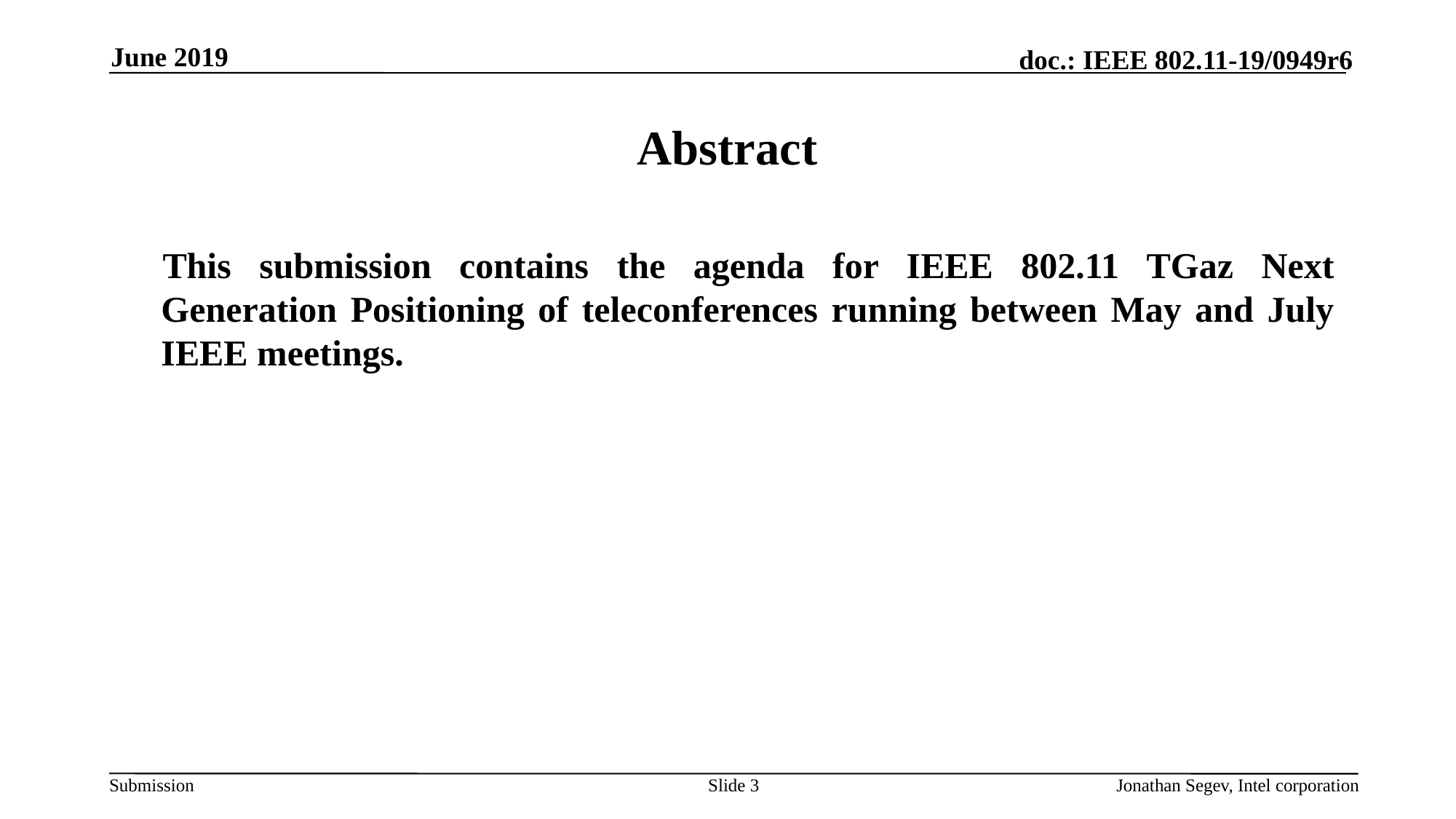

June 2019
# Abstract
This submission contains the agenda for IEEE 802.11 TGaz Next Generation Positioning of teleconferences running between May and July IEEE meetings.

Slide 3
Jonathan Segev, Intel corporation